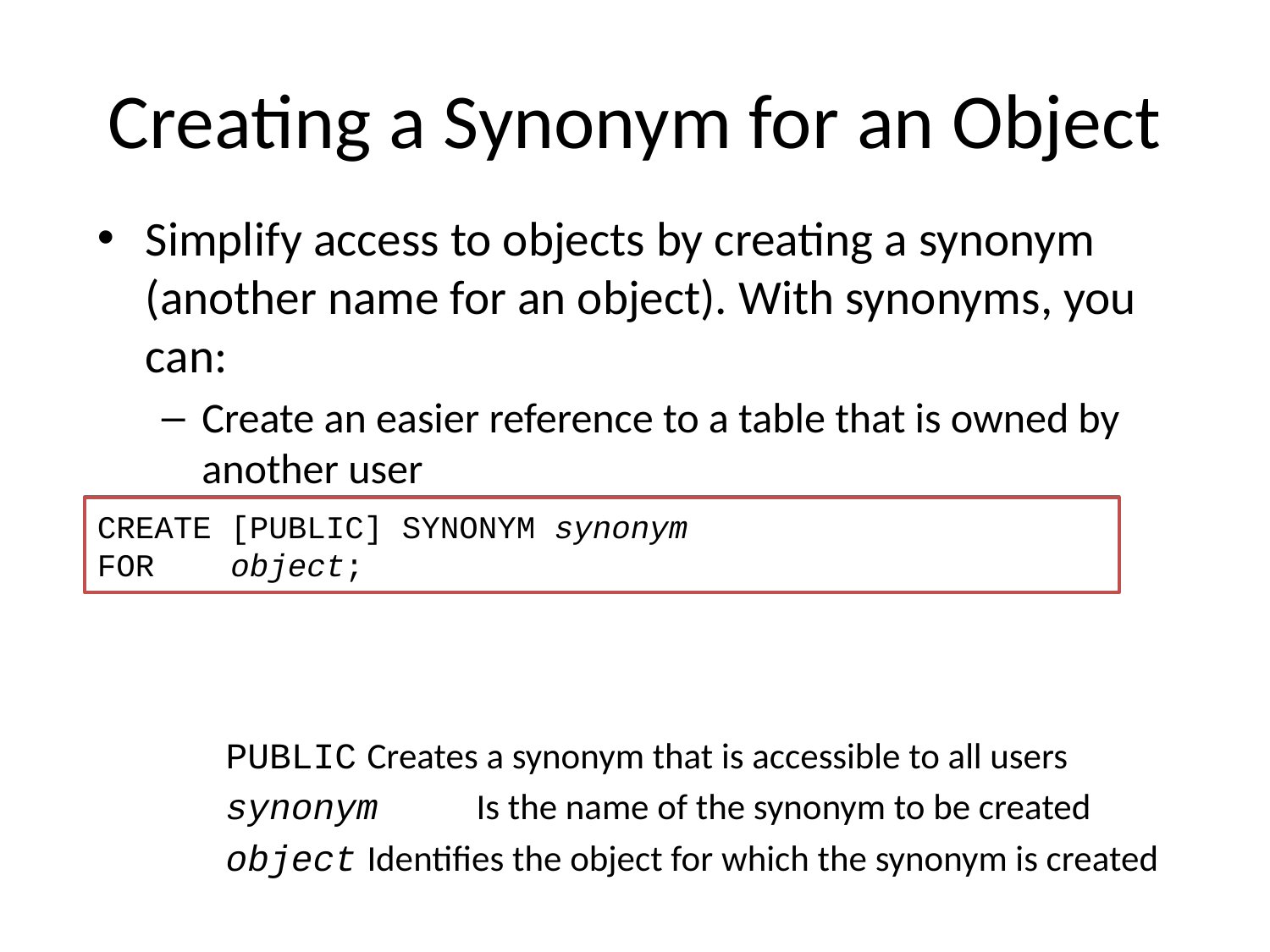

# Creating a Synonym for an Object
Simplify access to objects by creating a synonym (another name for an object). With synonyms, you can:
Create an easier reference to a table that is owned by another user
Shorten lengthy object names

PUBLIC		Creates a synonym that is accessible to all users
synonym		Is the name of the synonym to be created
object		Identifies the object for which the synonym is created

CREATE [PUBLIC] SYNONYM synonym
FOR    object;